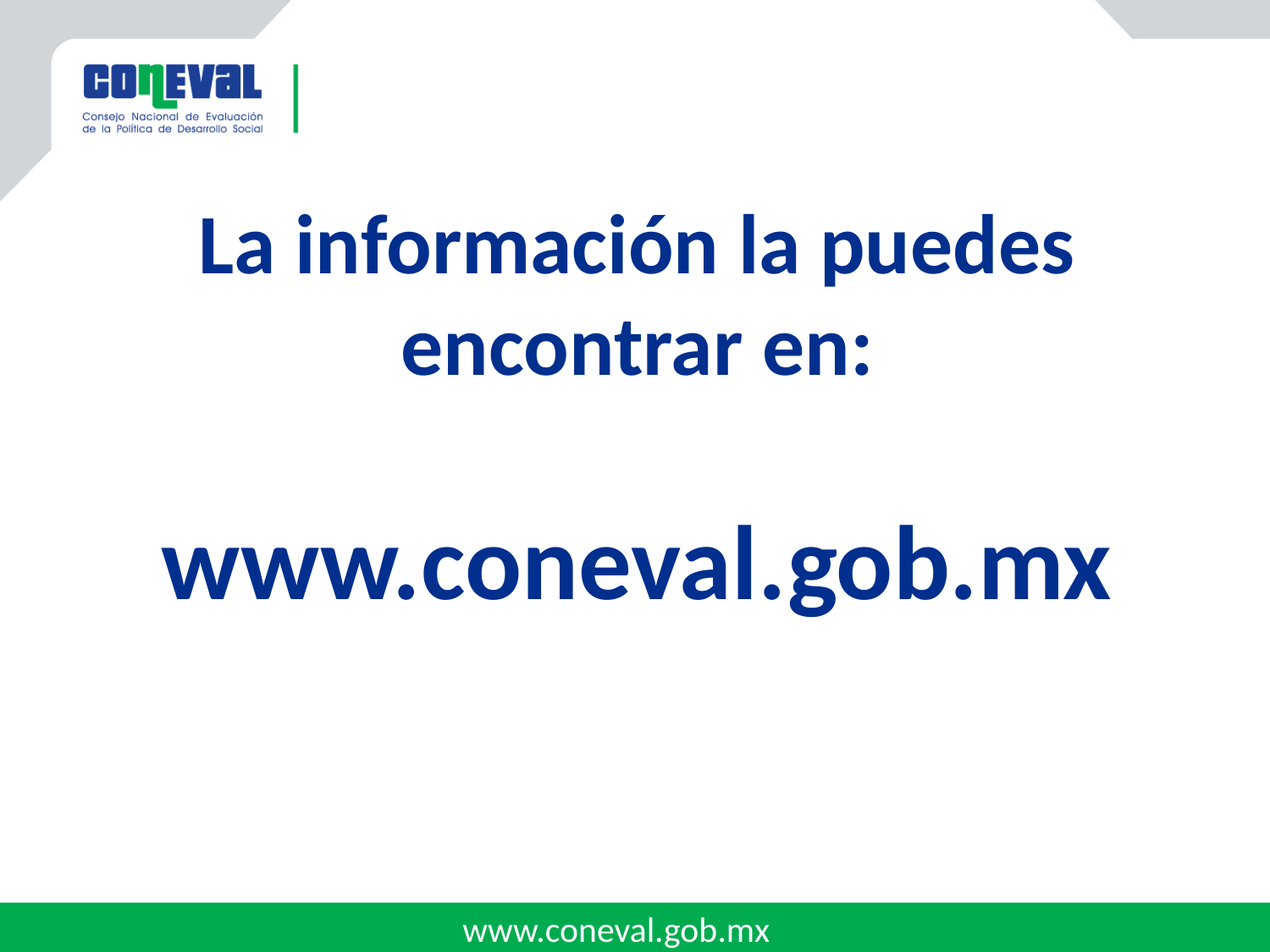

# La información la puedes encontrar en: www.coneval.gob.mx